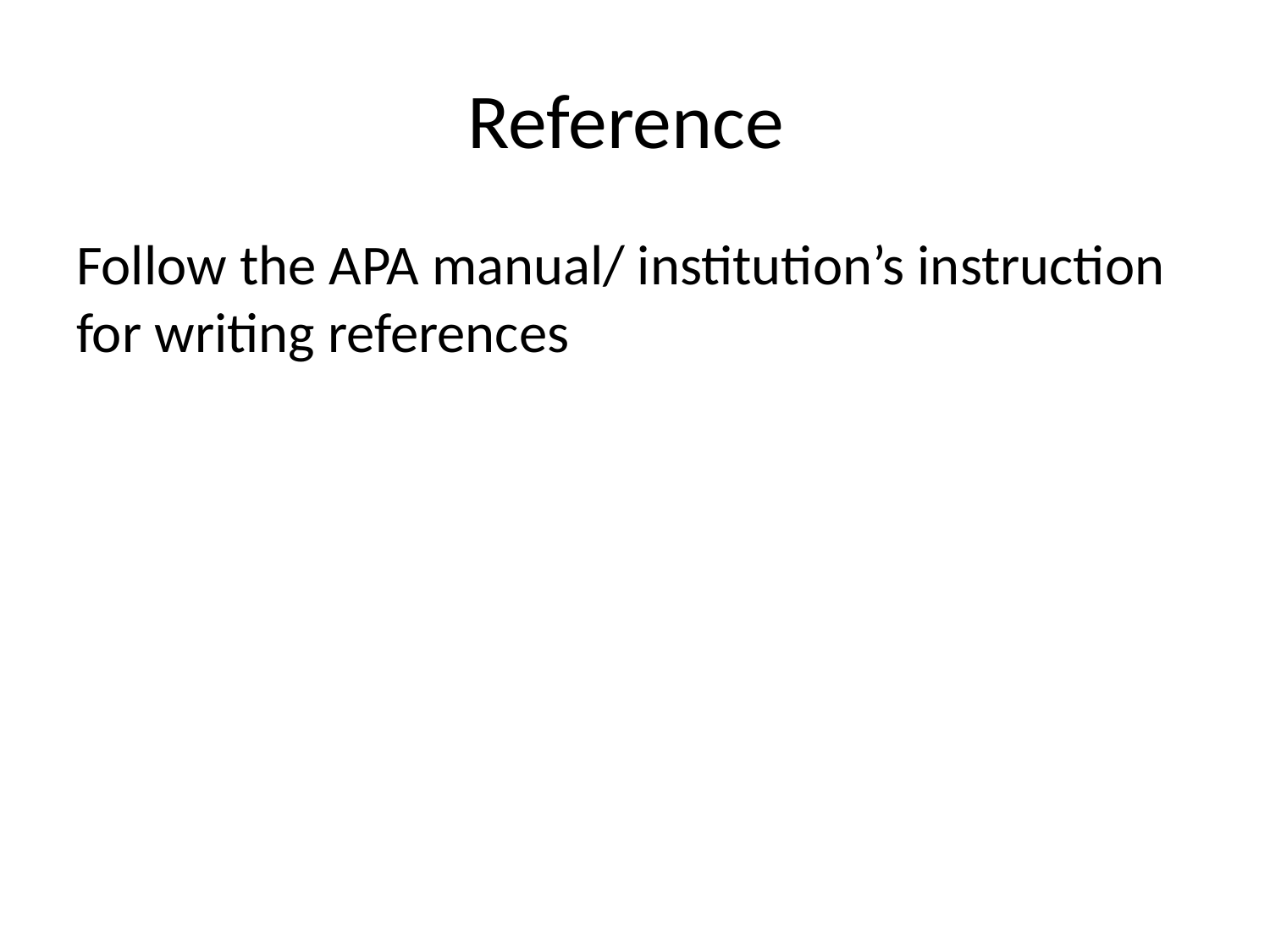

# Reference
Follow the APA manual/ institution’s instruction  for writing references